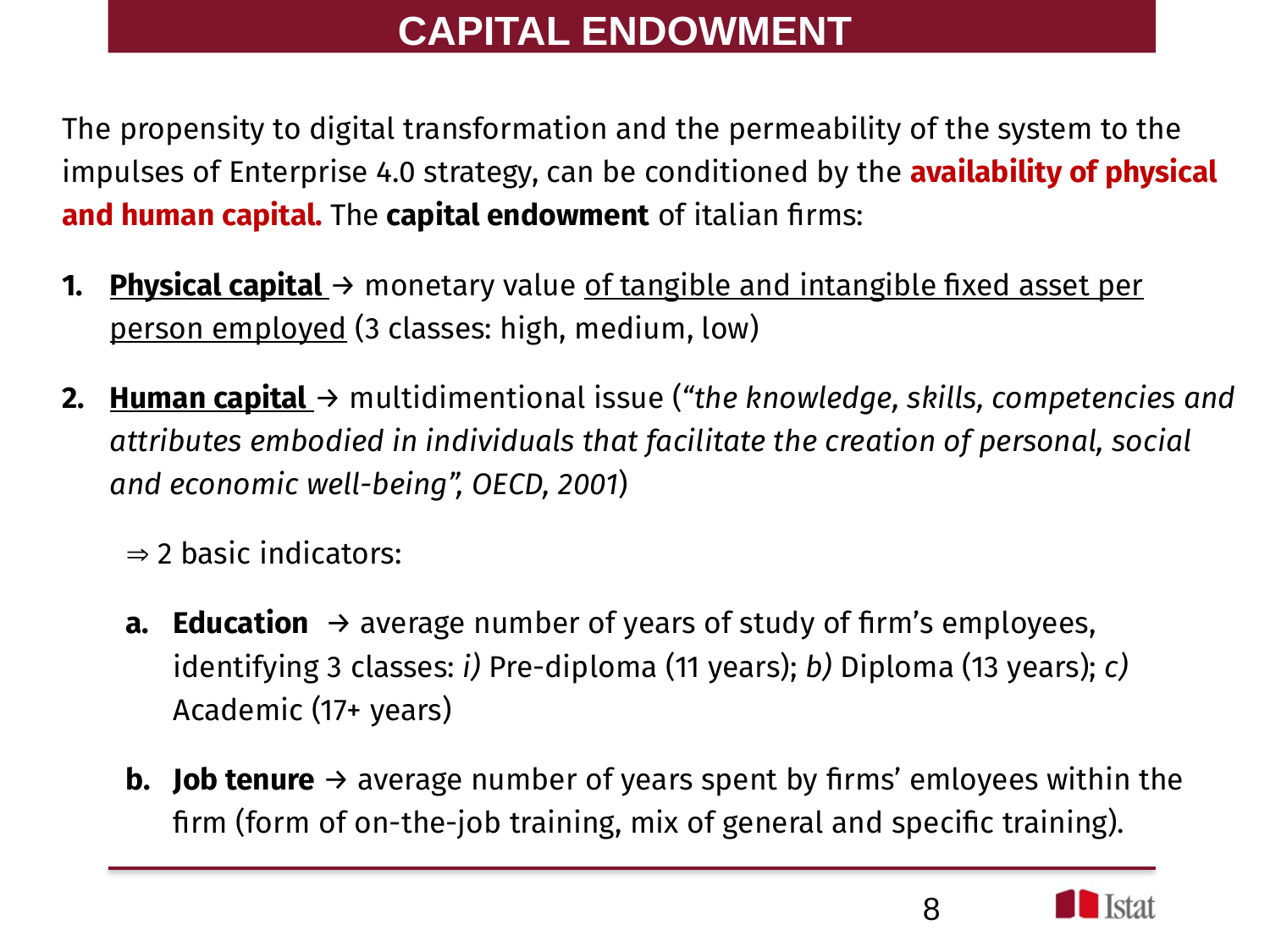

CAPITAL ENDOWMENT
The propensity to digital transformation and the permeability of the system to the impulses of Enterprise 4.0 strategy, can be conditioned by the availability of physical and human capital. The capital endowment of italian firms:
Physical capital → monetary value of tangible and intangible fixed asset per person employed (3 classes: high, medium, low)
Human capital → multidimentional issue (“the knowledge, skills, competencies and attributes embodied in individuals that facilitate the creation of personal, social and economic well-being”, OECD, 2001)
⇒ 2 basic indicators:
Education  → average number of years of study of firm’s employees, identifying 3 classes: i) Pre-diploma (11 years); b) Diploma (13 years); c) Academic (17+ years)
Job tenure → average number of years spent by firms’ emloyees within the firm (form of on-the-job training, mix of general and specific training).

8